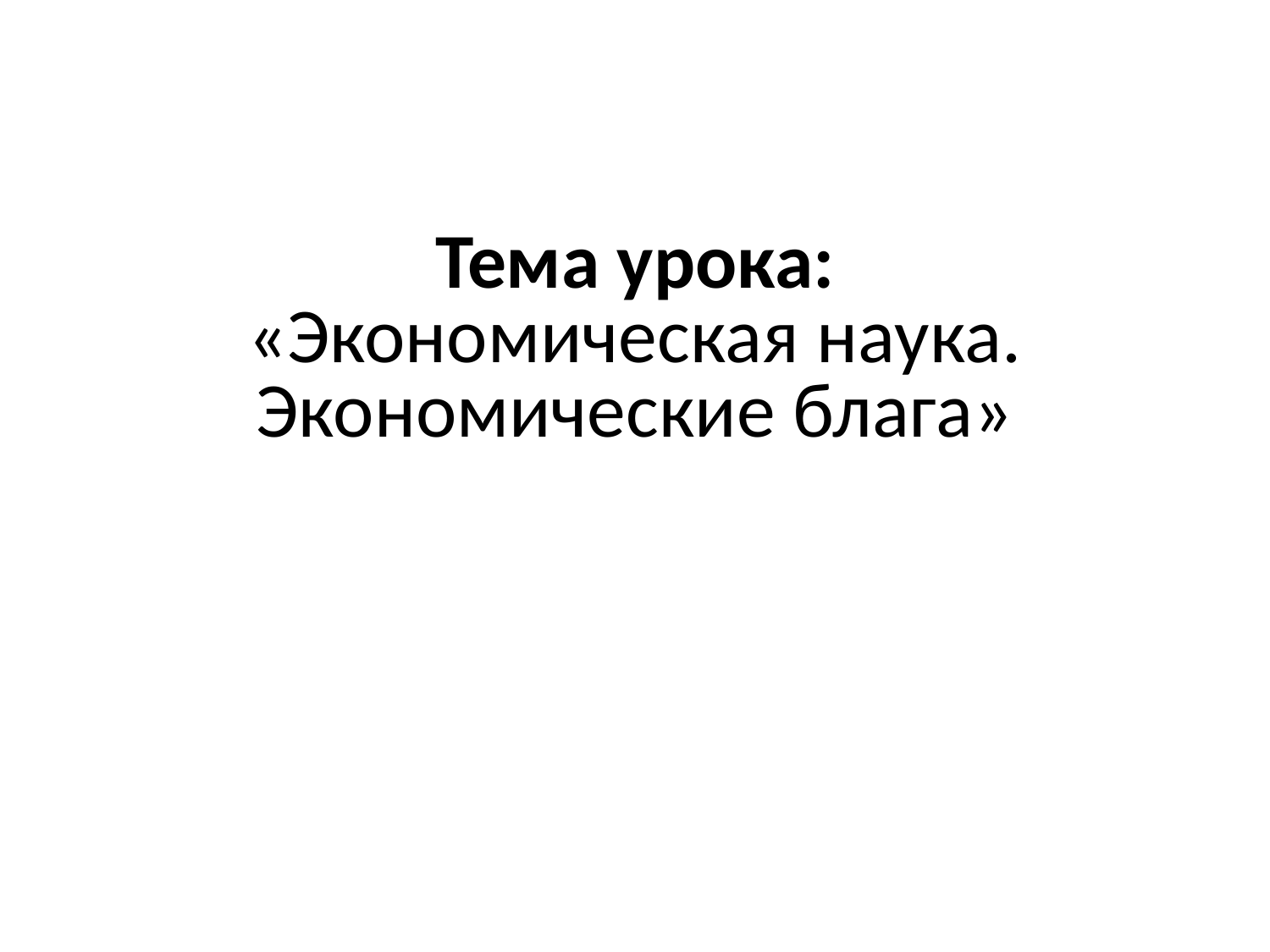

#
Тема урока:
«Экономическая наука. Экономические блага»